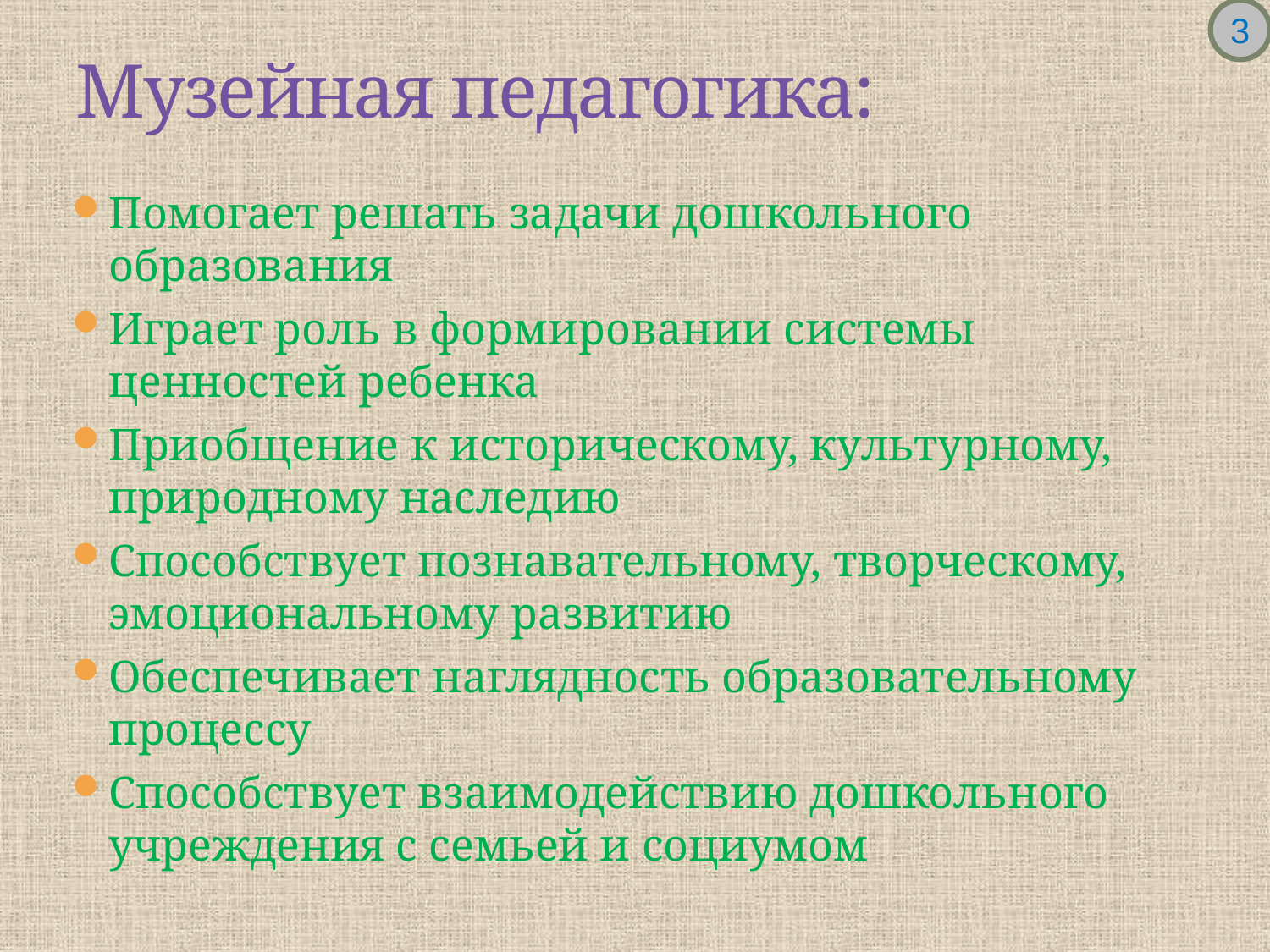

3
# Музейная педагогика:
Помогает решать задачи дошкольного образования
Играет роль в формировании системы ценностей ребенка
Приобщение к историческому, культурному, природному наследию
Способствует познавательному, творческому, эмоциональному развитию
Обеспечивает наглядность образовательному процессу
Способствует взаимодействию дошкольного учреждения с семьей и социумом